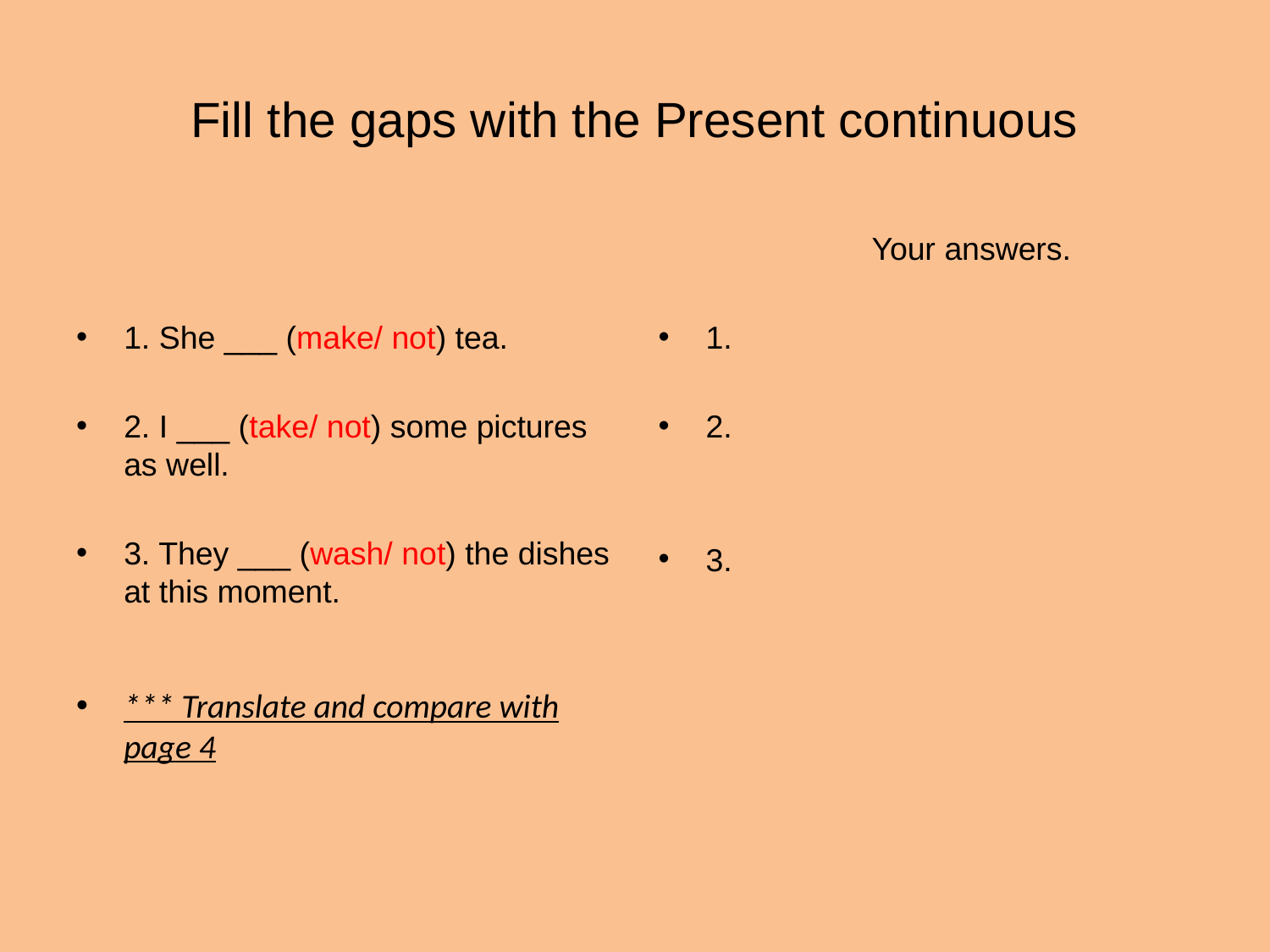

# Fill the gaps with the Present continuous

1. She ___ (make/ not) tea.

2. I ___ (take/ not) some pictures as well.

3. They ___ (wash/ not) the dishes at this moment.

*** Translate and compare with page 4
                        Your answers.

1.

2.

3.